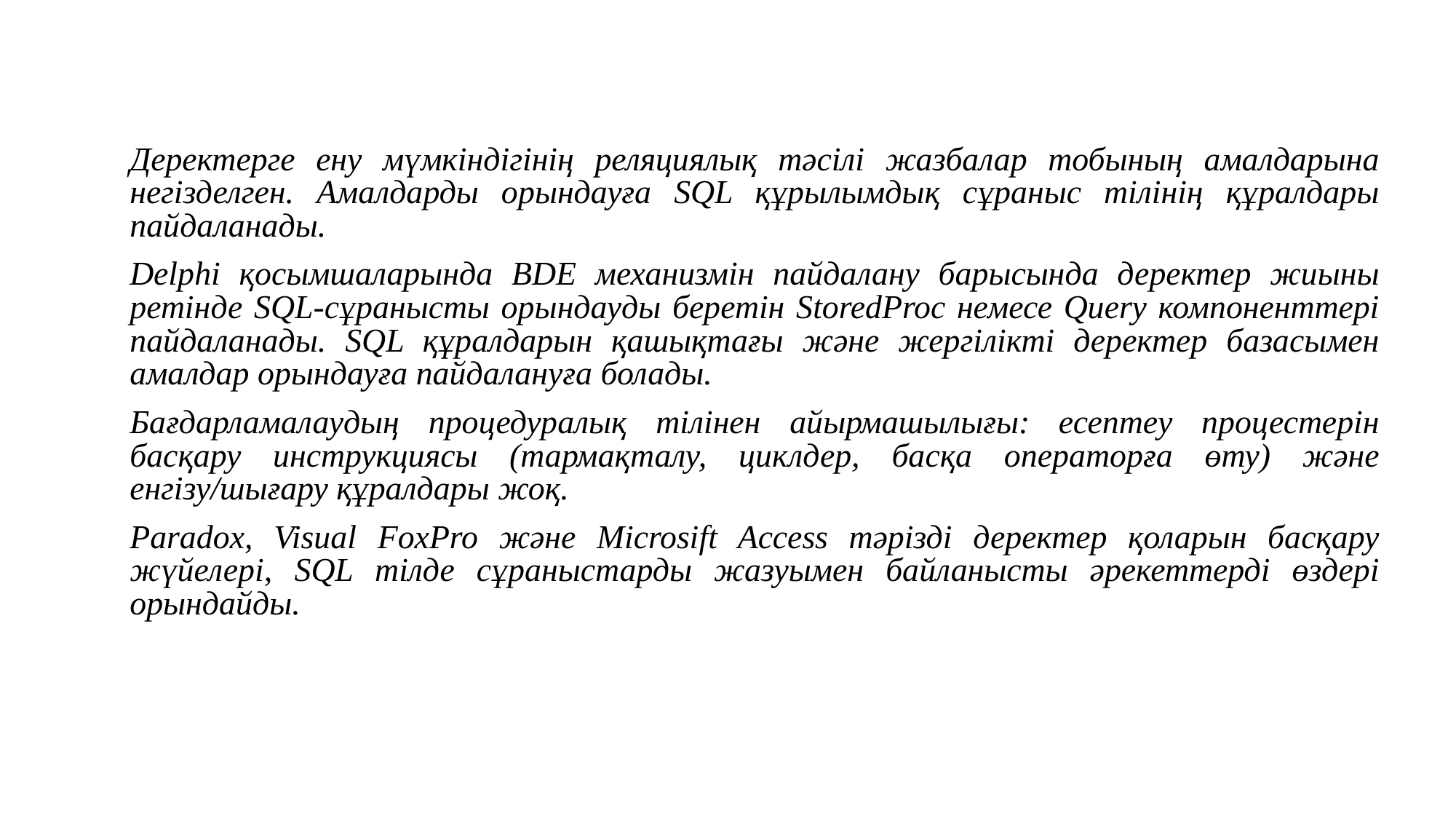

Деректерге ену мүмкіндігінің реляциялық тәсілі жазбалар тобының амалдарына негізделген. Амалдарды орындауға SQL құрылымдық сұраныс тілінің құралдары пайдаланады.
Delphi қосымшаларында BDE механизмін пайдалану барысында деректер жиыны ретінде SQL-сұранысты орындауды беретін StoredProc немесе Query компоненттері пайдаланады. SQL құралдарын қашықтағы және жергілікті деректер базасымен амалдар орындауға пайдалануға болады.
Бағдарламалаудың процедуралық тілінен айырмашылығы: есептеу процестерін басқару инструкциясы (тармақталу, циклдер, басқа операторға өту) және енгізу/шығару құралдары жоқ.
Paradox, Visual FoxPro және Microsift Access тәрізді деректер қоларын басқару жүйелері, SQL тілде сұраныстарды жазуымен байланысты әрекеттерді өздері орындайды.